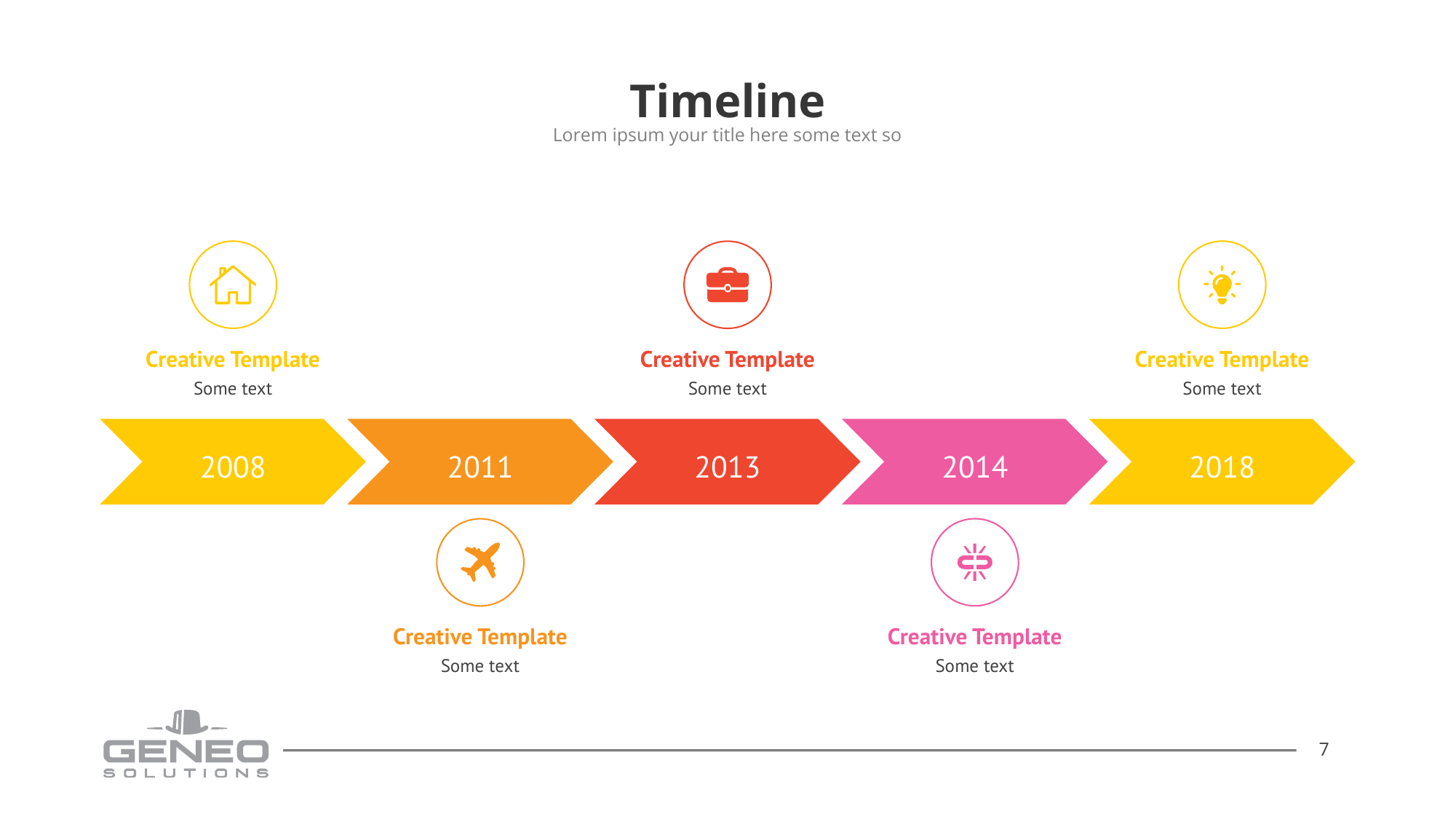

# Timeline
Lorem ipsum your title here some text so

Creative Template
Creative Template
Creative Template
Some text
Some text
Some text

2008

2011

2013

2014

2018

Creative Template
Creative Template
Some text
Some text
7